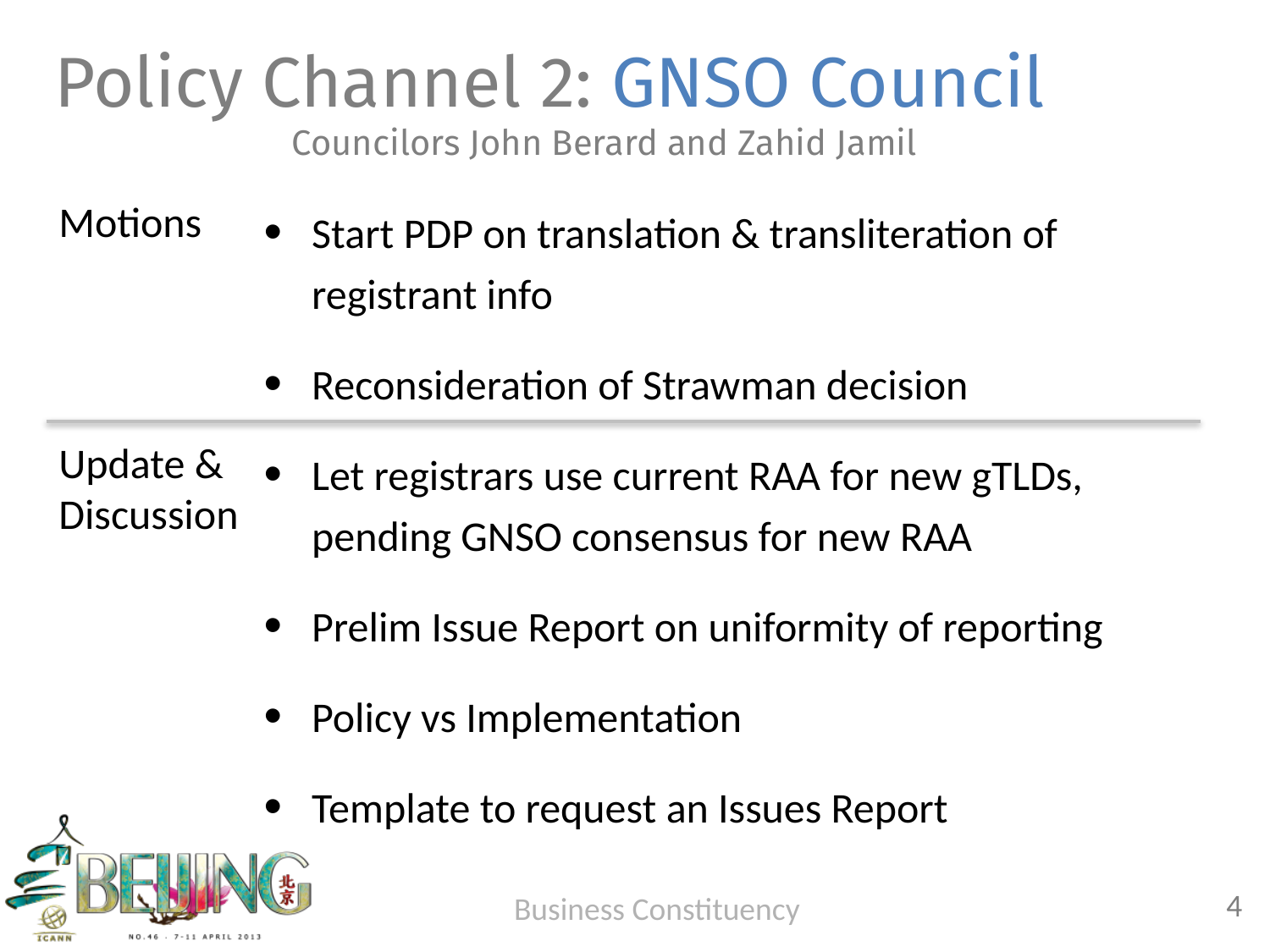

Policy Channel 2: GNSO Council
Councilors John Berard and Zahid Jamil
Motions

Update & Discussion
Start PDP on translation & transliteration of registrant info
Reconsideration of Strawman decision
Let registrars use current RAA for new gTLDs, pending GNSO consensus for new RAA
Prelim Issue Report on uniformity of reporting
Policy vs Implementation
Template to request an Issues Report

4
Business Constituency